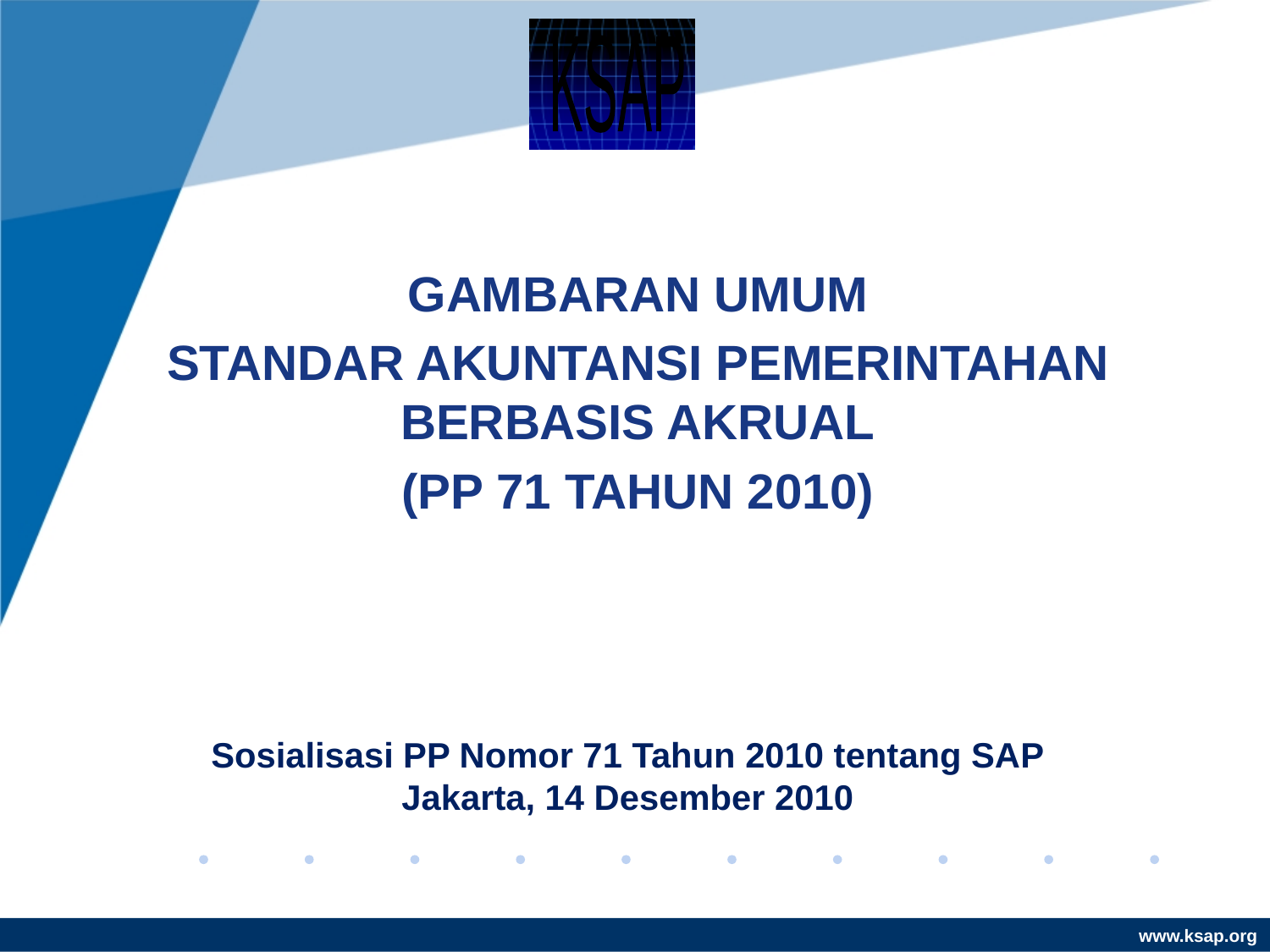

GAMBARAN UMUM
STANDAR AKUNTANSI PEMERINTAHAN BERBASIS AKRUAL
(PP 71 TAHUN 2010)
Sosialisasi PP Nomor 71 Tahun 2010 tentang SAP
Jakarta, 14 Desember 2010